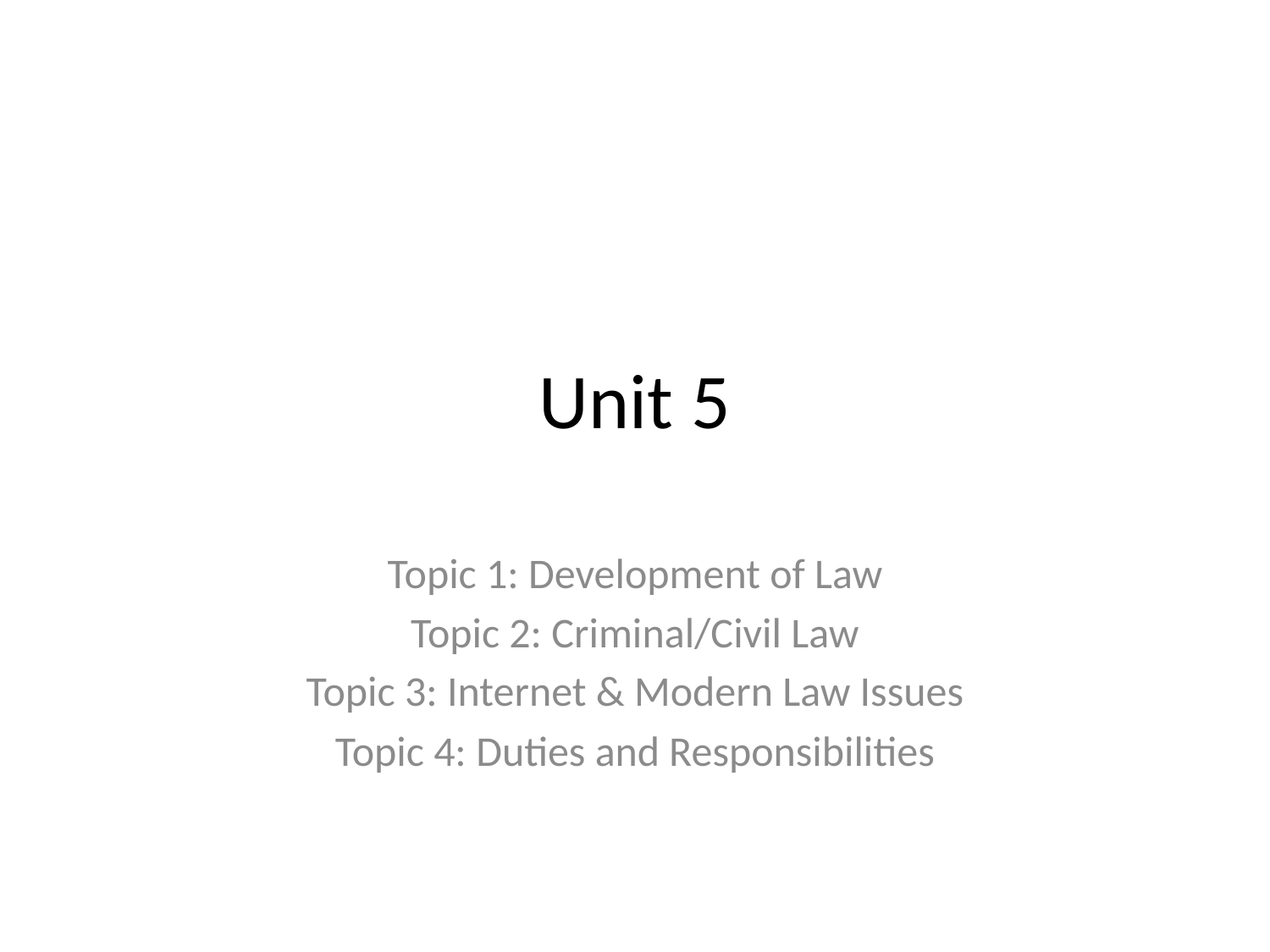

# Unit 5
Topic 1: Development of Law
Topic 2: Criminal/Civil Law
Topic 3: Internet & Modern Law Issues
Topic 4: Duties and Responsibilities